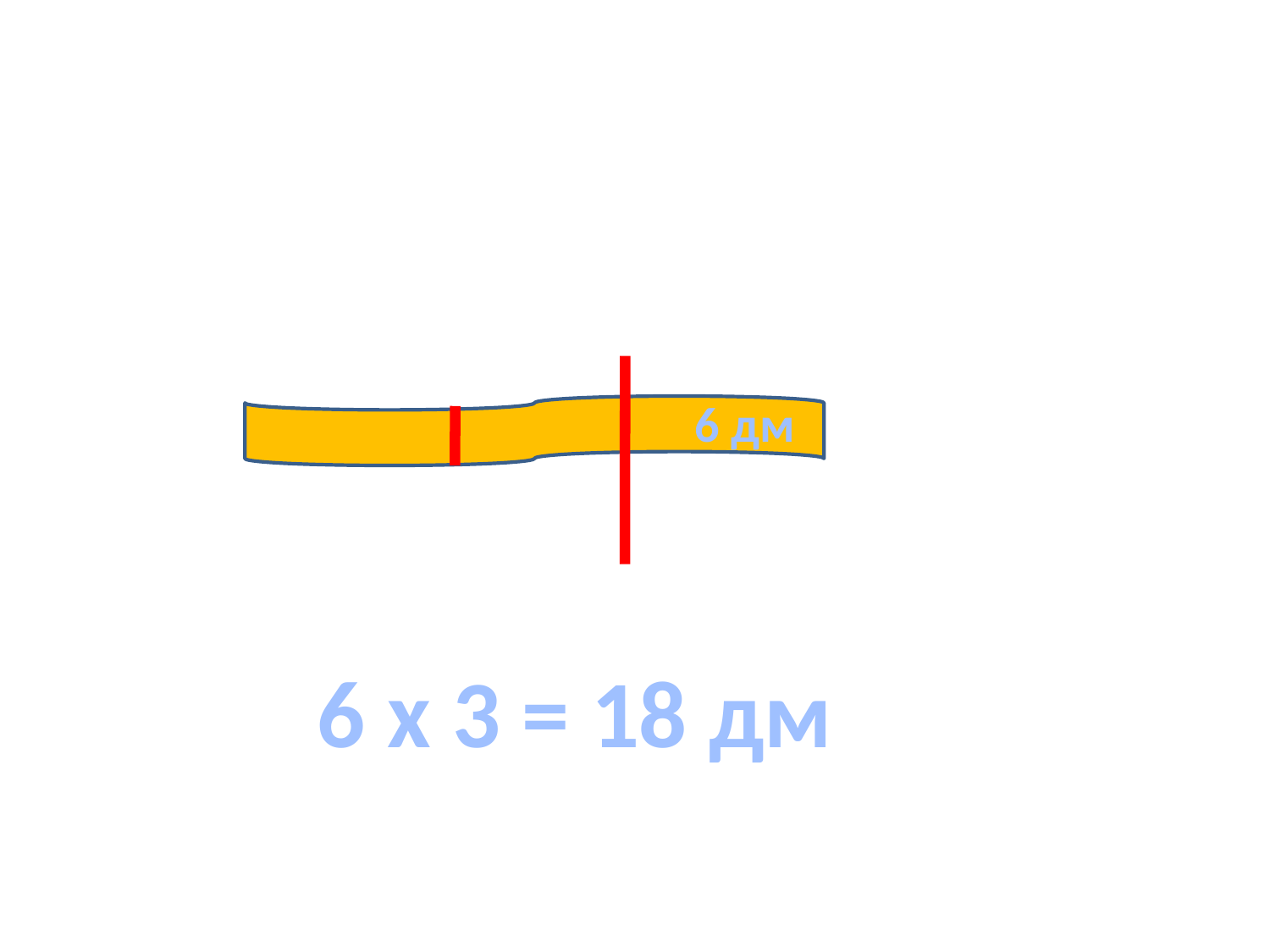

6 дм

6 х 3 = 18 дм